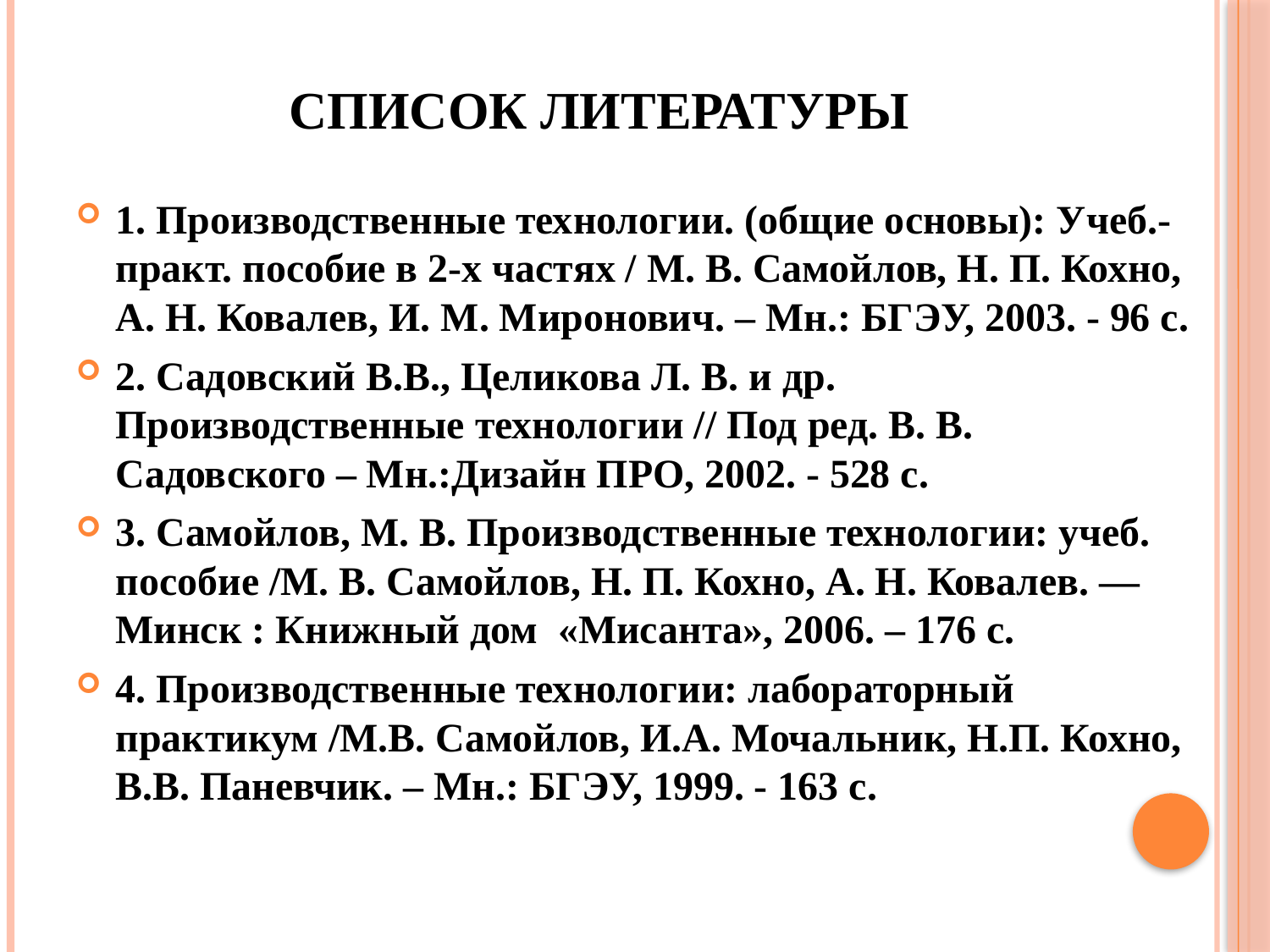

# Список литературы

1. Производственные технологии. (общие основы): Учеб.- практ. пособие в 2-х частях / М. В. Самойлов, Н. П. Кохно, А. Н. Ковалев, И. М. Миронович. – Мн.: БГЭУ, 2003. - 96 с.
2. Садовский В.В., Целикова Л. В. и др. Производственные технологии // Под ред. В. В. Садовского – Мн.:Дизайн ПРО, 2002. - 528 с.
3. Самойлов, М. В. Производственные технологии: учеб. пособие /М. В. Самойлов, Н. П. Кохно, А. Н. Ковалев. — Минск : Книжный дом  «Мисанта», 2006. – 176 с.
4. Производственные технологии: лабораторный практикум /М.В. Самойлов, И.А. Мочальник, Н.П. Кохно, В.В. Паневчик. – Мн.: БГЭУ, 1999. - 163 с.